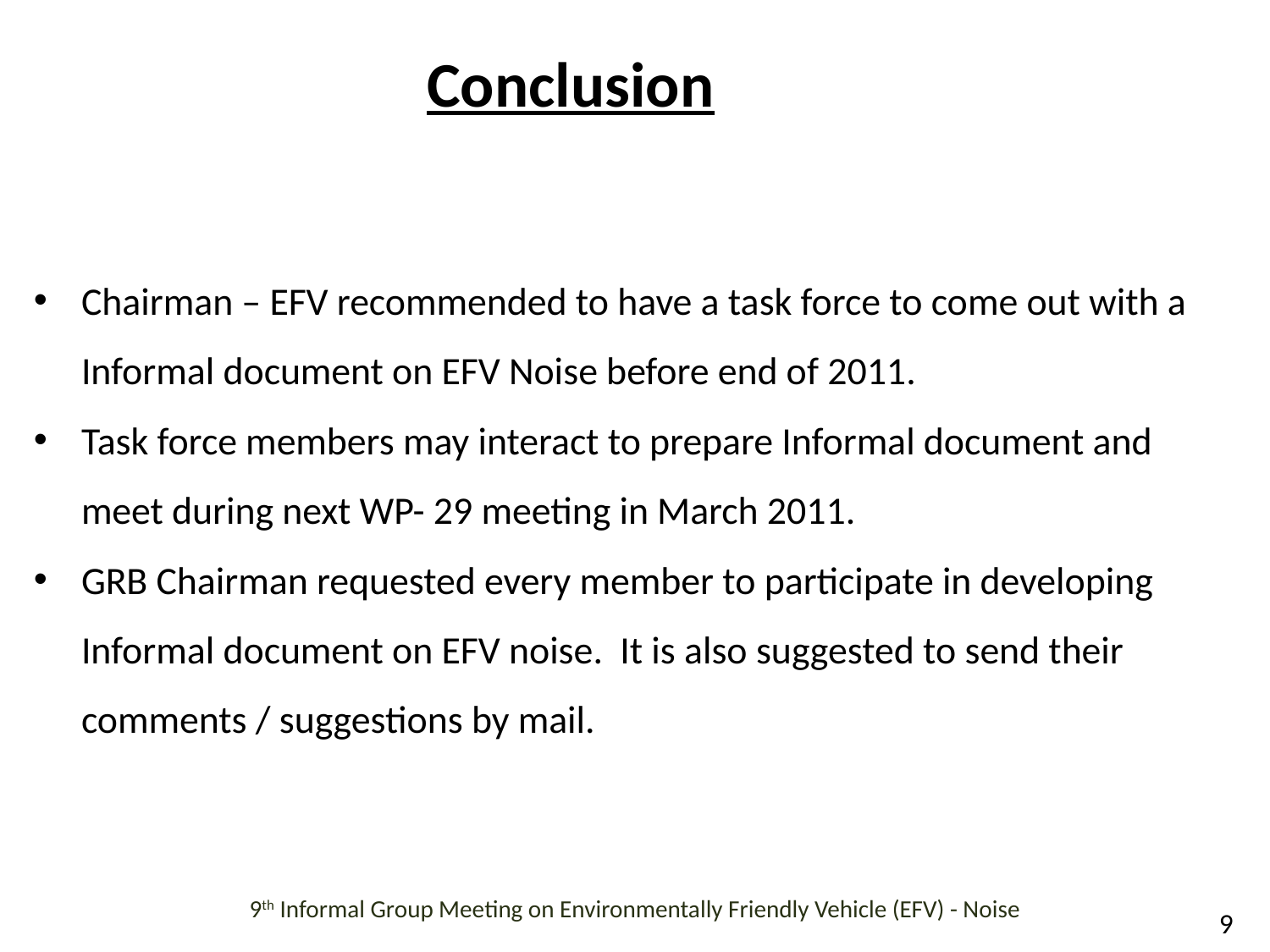

Conclusion
Chairman – EFV recommended to have a task force to come out with a Informal document on EFV Noise before end of 2011.
Task force members may interact to prepare Informal document and meet during next WP- 29 meeting in March 2011.
GRB Chairman requested every member to participate in developing Informal document on EFV noise.  It is also suggested to send their comments / suggestions by mail.
#
9th Informal Group Meeting on Environmentally Friendly Vehicle (EFV) - Noise
9